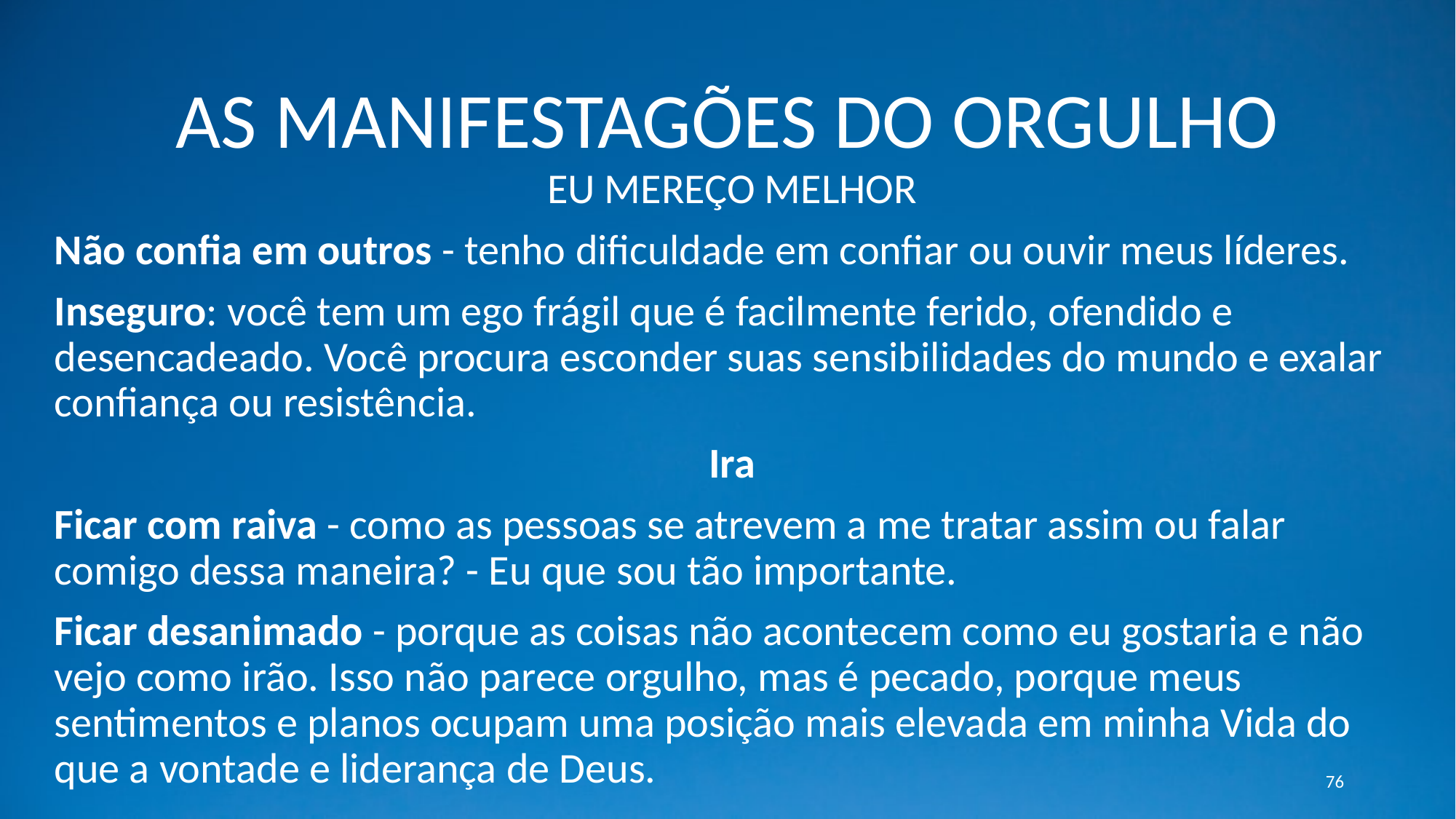

# AS MANIFESTAGÕES DO ORGULHO
EU MEREÇO MELHOR
Não confia em outros - tenho dificuldade em confiar ou ouvir meus líderes.
Inseguro: você tem um ego frágil que é facilmente ferido, ofendido e desencadeado. Você procura esconder suas sensibilidades do mundo e exalar confiança ou resistência.
Ira
Ficar com raiva - como as pessoas se atrevem a me tratar assim ou falar comigo dessa maneira? - Eu que sou tão importante.
Ficar desanimado - porque as coisas não acontecem como eu gostaria e não vejo como irão. Isso não parece orgulho, mas é pecado, porque meus sentimentos e planos ocupam uma posição mais elevada em minha Vida do que a vontade e liderança de Deus.

76